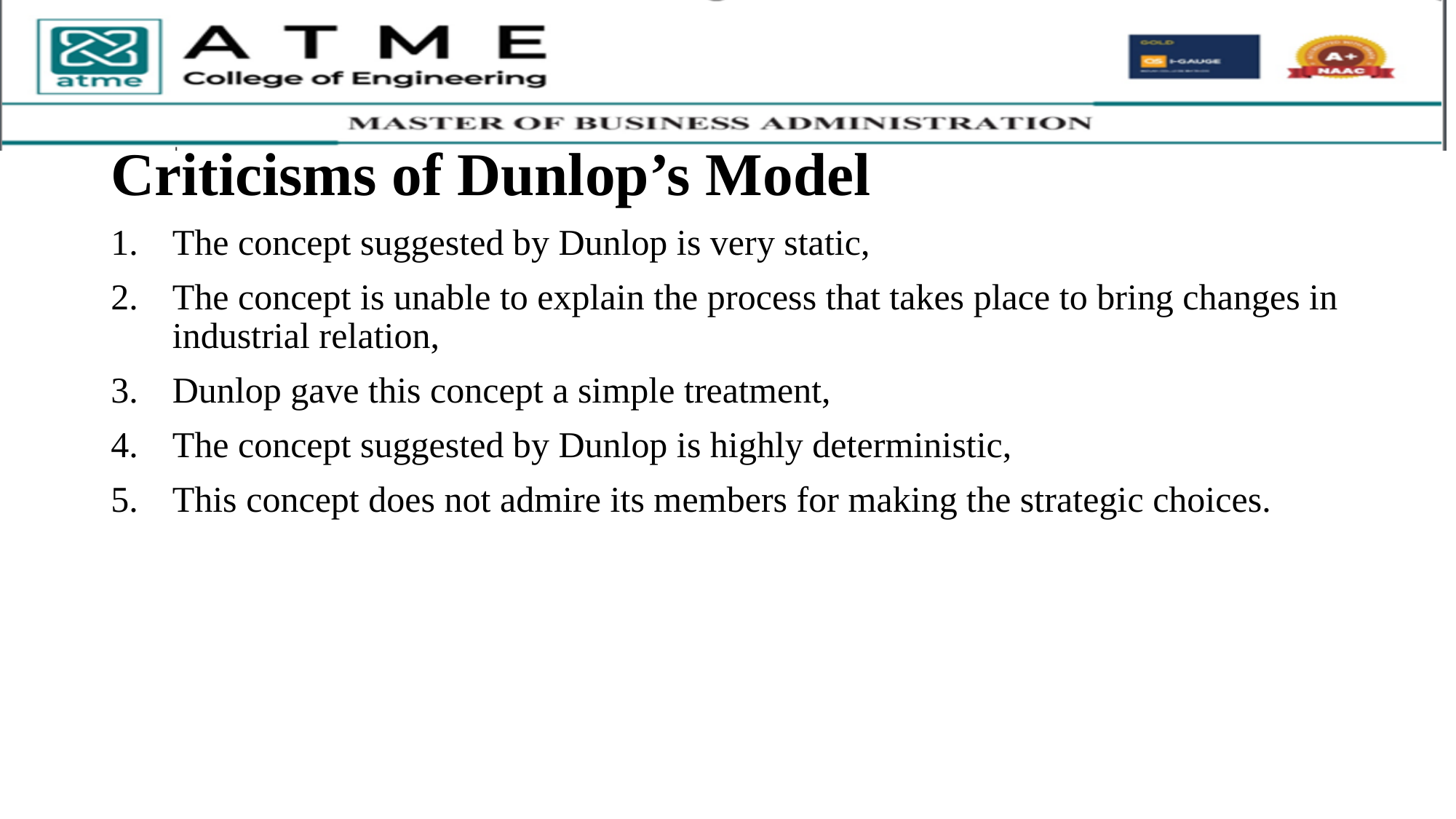

# Criticisms of Dunlop’s Model
The concept suggested by Dunlop is very static,
The concept is unable to explain the process that takes place to bring changes in industrial relation,
Dunlop gave this concept a simple treatment,
The concept suggested by Dunlop is highly deterministic,
This concept does not admire its members for making the strategic choices.